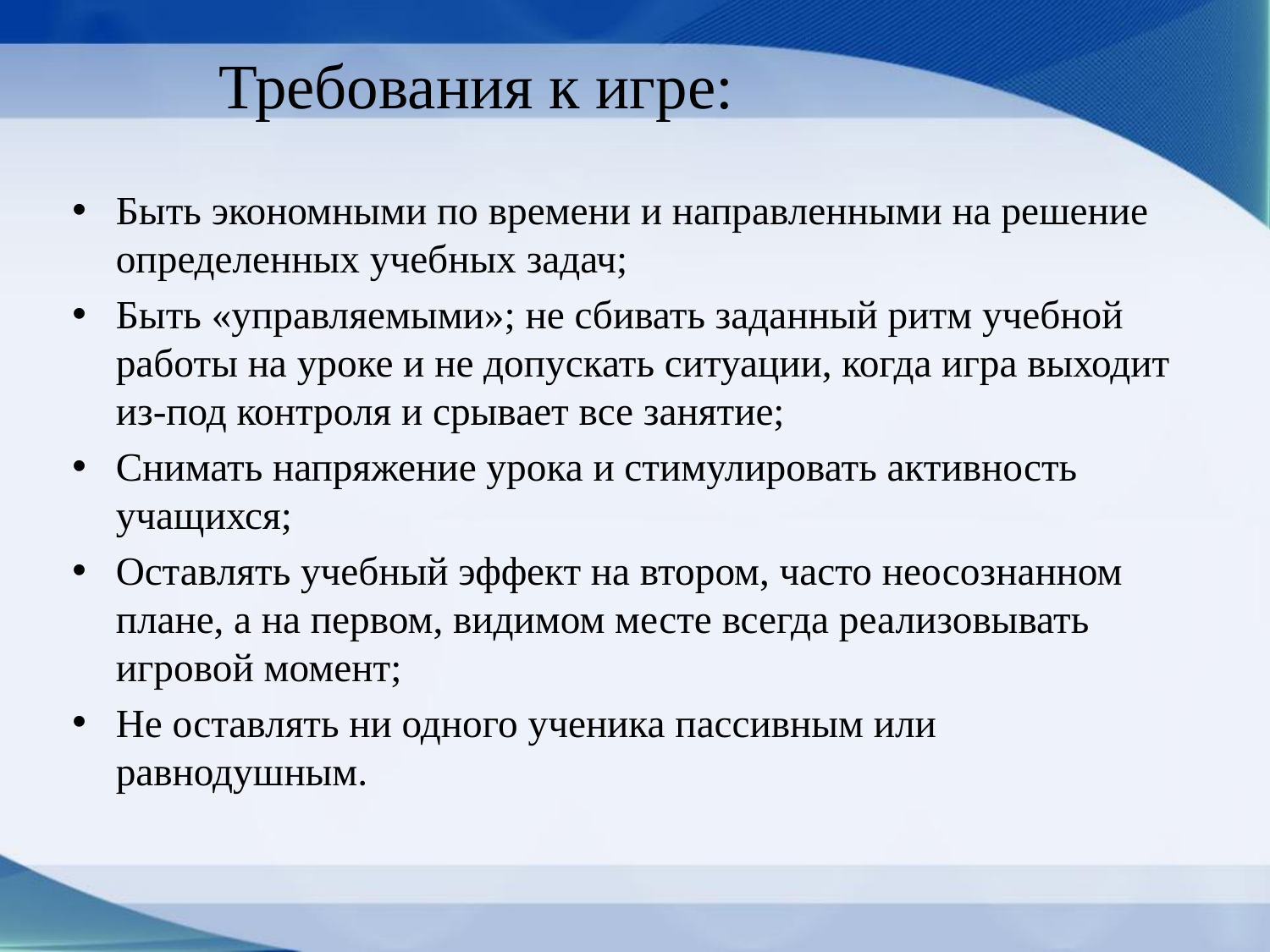

# Требования к игре:
Быть экономными по времени и направленными на решение определенных учебных задач;
Быть «управляемыми»; не сбивать заданный ритм учебной работы на уроке и не допускать ситуации, когда игра выходит из-под контроля и срывает все занятие;
Снимать напряжение урока и стимулировать активность учащихся;
Оставлять учебный эффект на втором, часто неосознанном плане, а на первом, видимом месте всегда реализовывать игровой момент;
Не оставлять ни одного ученика пассивным или равнодушным.